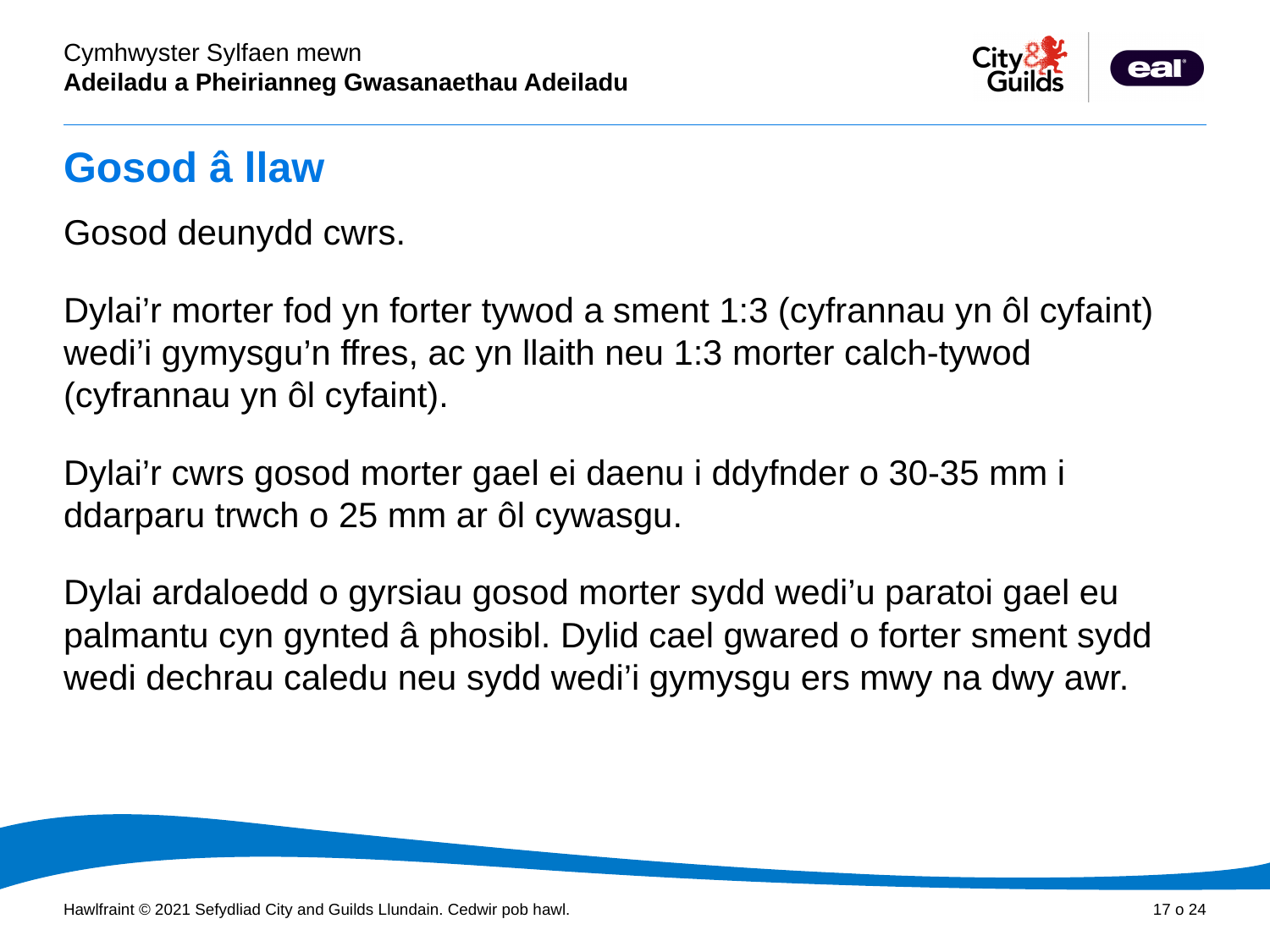

# Gosod â llaw
Gosod deunydd cwrs.
Dylai’r morter fod yn forter tywod a sment 1:3 (cyfrannau yn ôl cyfaint) wedi’i gymysgu’n ffres, ac yn llaith neu 1:3 morter calch-tywod (cyfrannau yn ôl cyfaint).
Dylai’r cwrs gosod morter gael ei daenu i ddyfnder o 30-35 mm i ddarparu trwch o 25 mm ar ôl cywasgu.
Dylai ardaloedd o gyrsiau gosod morter sydd wedi’u paratoi gael eu palmantu cyn gynted â phosibl. Dylid cael gwared o forter sment sydd wedi dechrau caledu neu sydd wedi’i gymysgu ers mwy na dwy awr.